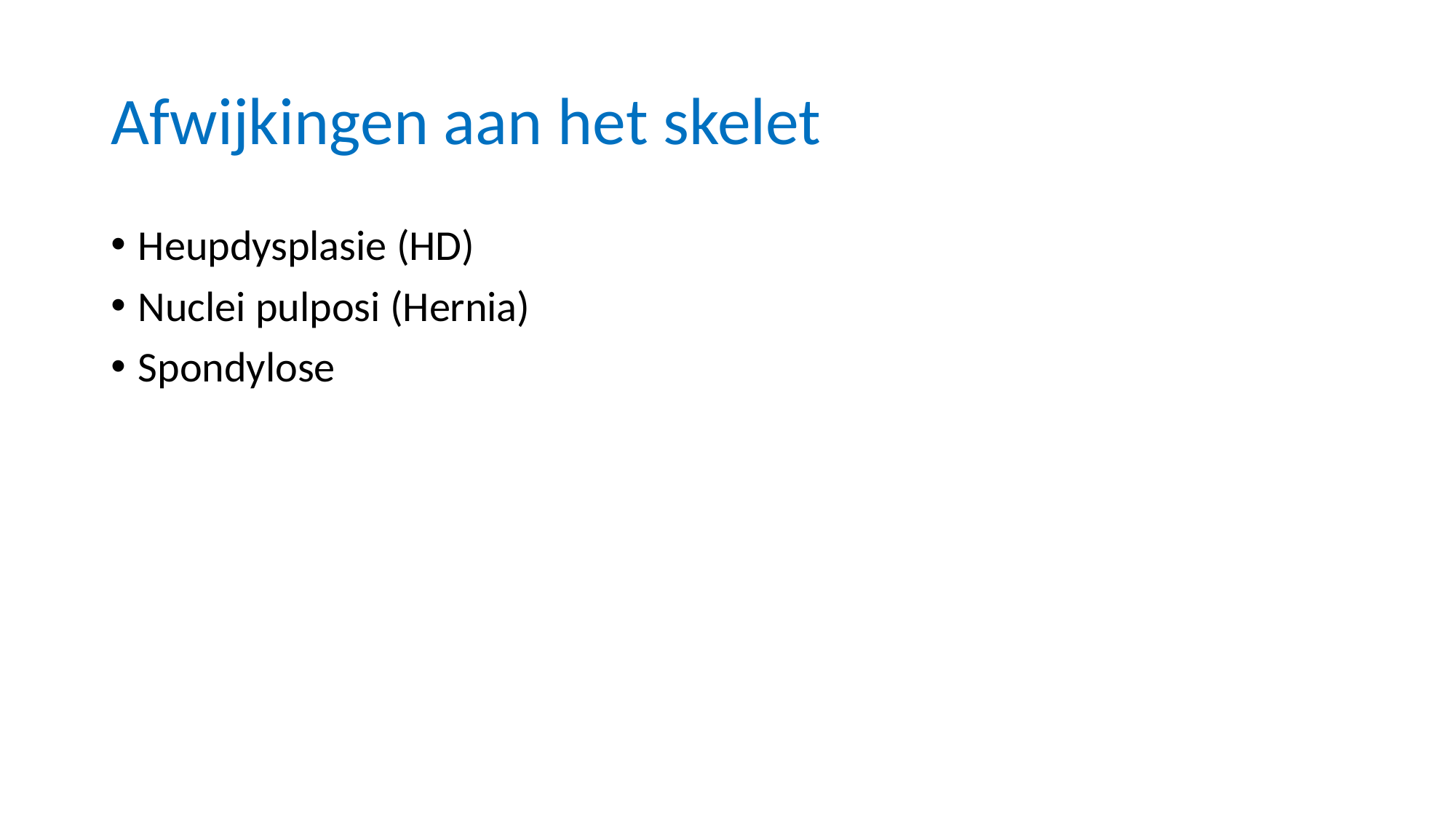

# Afwijkingen aan het skelet
Heupdysplasie (HD)
Nuclei pulposi (Hernia)
Spondylose